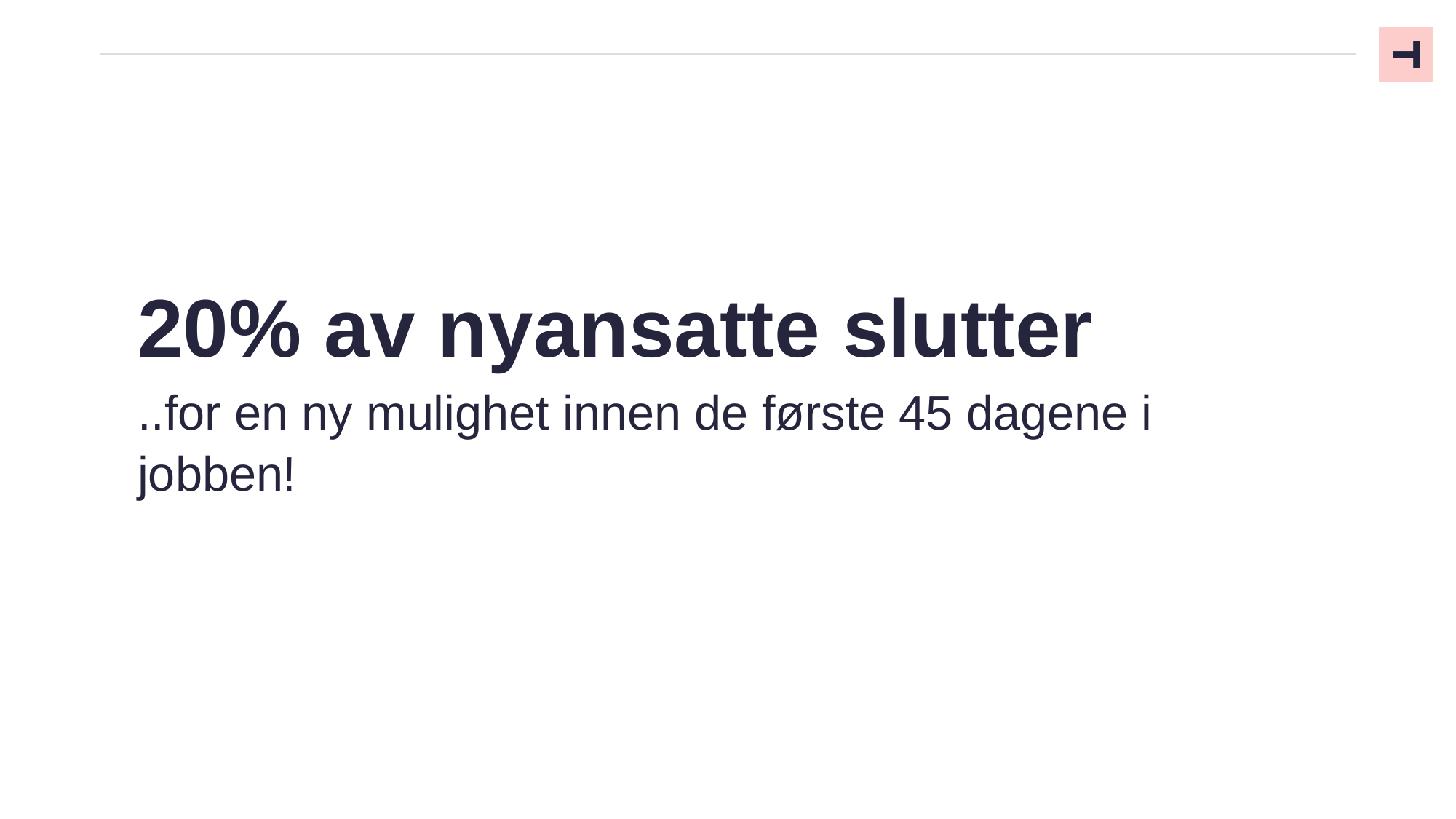

02
20% av nyansatte slutter
..for en ny mulighet innen de første 45 dagene i jobben!